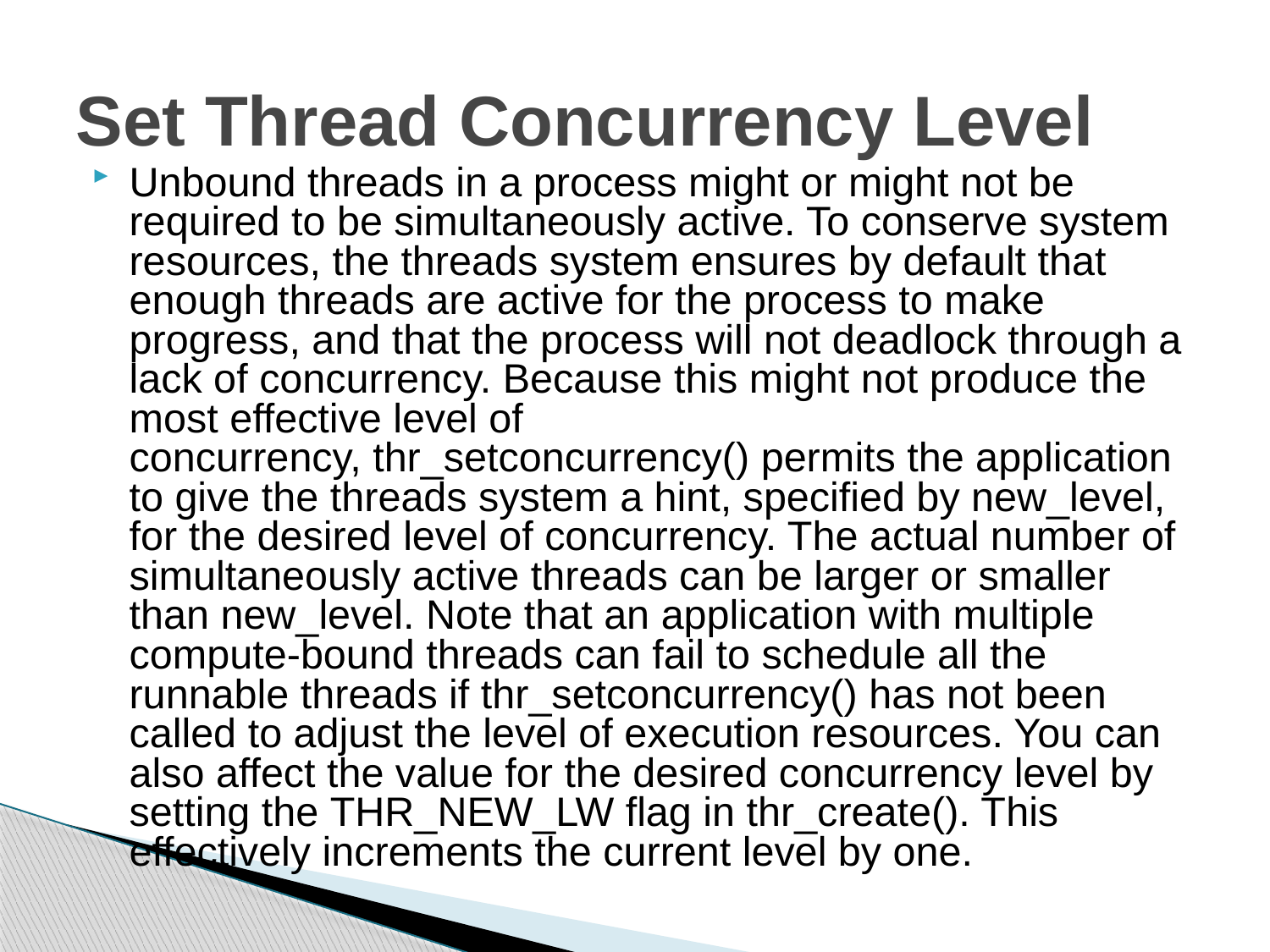

# Set Thread Concurrency Level
Unbound threads in a process might or might not be required to be simultaneously active. To conserve system resources, the threads system ensures by default that enough threads are active for the process to make progress, and that the process will not deadlock through a lack of concurrency. Because this might not produce the most effective level of concurrency, thr_setconcurrency() permits the application to give the threads system a hint, specified by new_level, for the desired level of concurrency. The actual number of simultaneously active threads can be larger or smaller than new_level. Note that an application with multiple compute-bound threads can fail to schedule all the runnable threads if thr_setconcurrency() has not been called to adjust the level of execution resources. You can also affect the value for the desired concurrency level by setting the THR_NEW_LW flag in thr_create(). This effectively increments the current level by one.